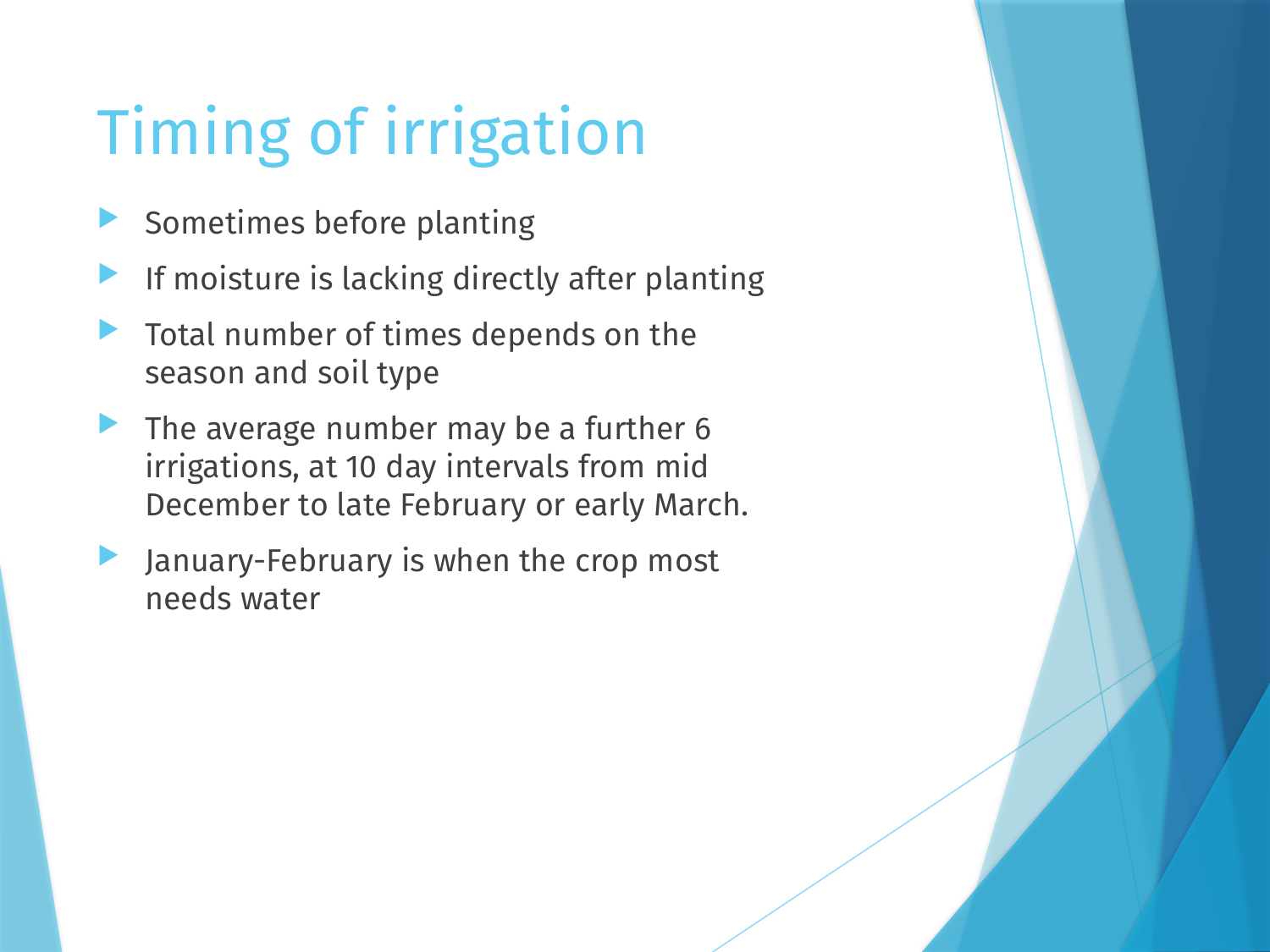

# Timing of irrigation
Sometimes before planting
If moisture is lacking directly after planting
Total number of times depends on the season and soil type
The average number may be a further 6 irrigations, at 10 day intervals from mid December to late February or early March.
January-February is when the crop most needs water